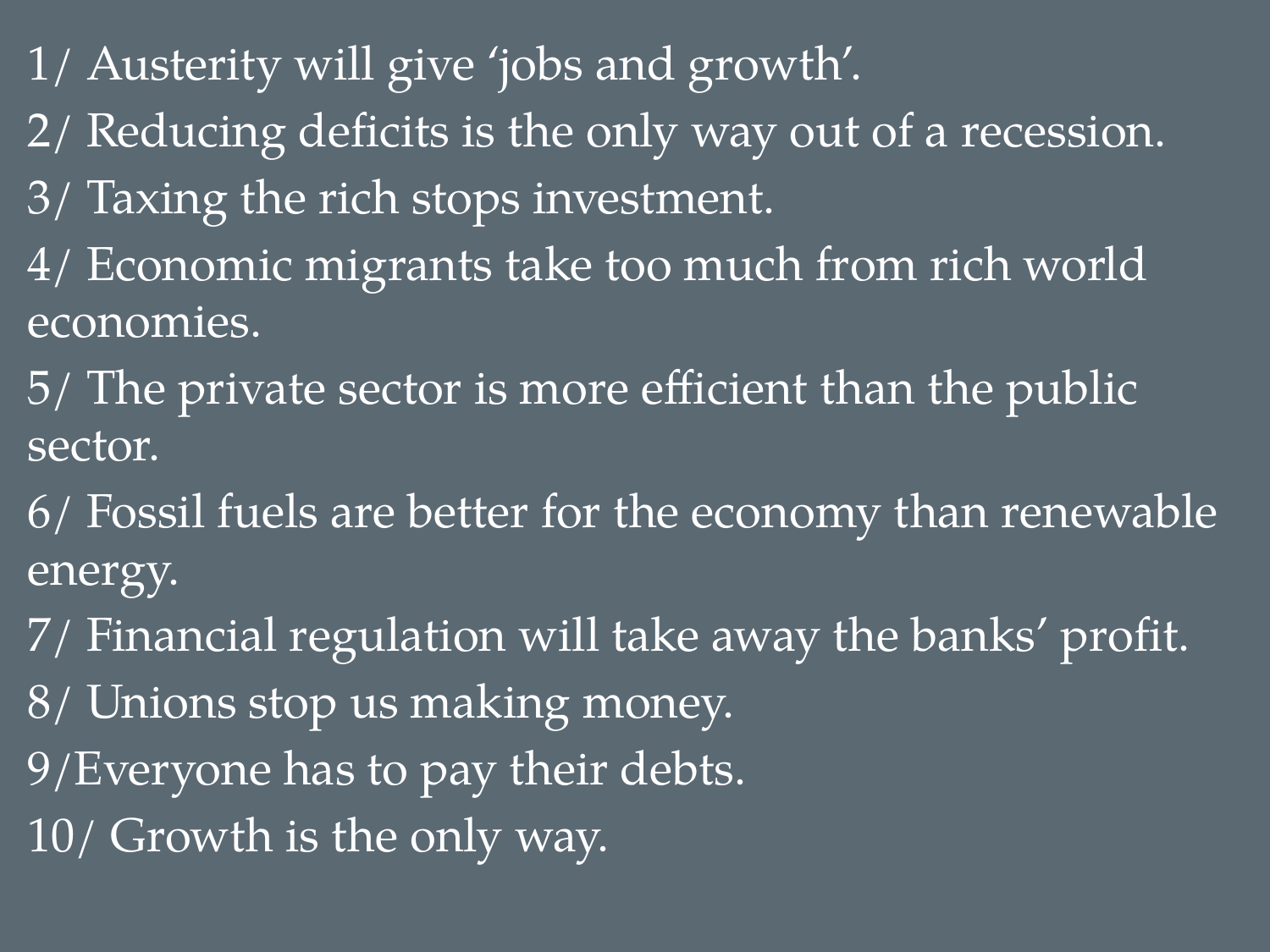

1/ Austerity will give ‘jobs and growth’.
2/ Reducing deficits is the only way out of a recession.
3/ Taxing the rich stops investment.
4/ Economic migrants take too much from rich world economies.
5/ The private sector is more efficient than the public sector.
6/ Fossil fuels are better for the economy than renewable energy.
7/ Financial regulation will take away the banks’ profit.
8/ Unions stop us making money.
9/Everyone has to pay their debts.
10/ Growth is the only way.